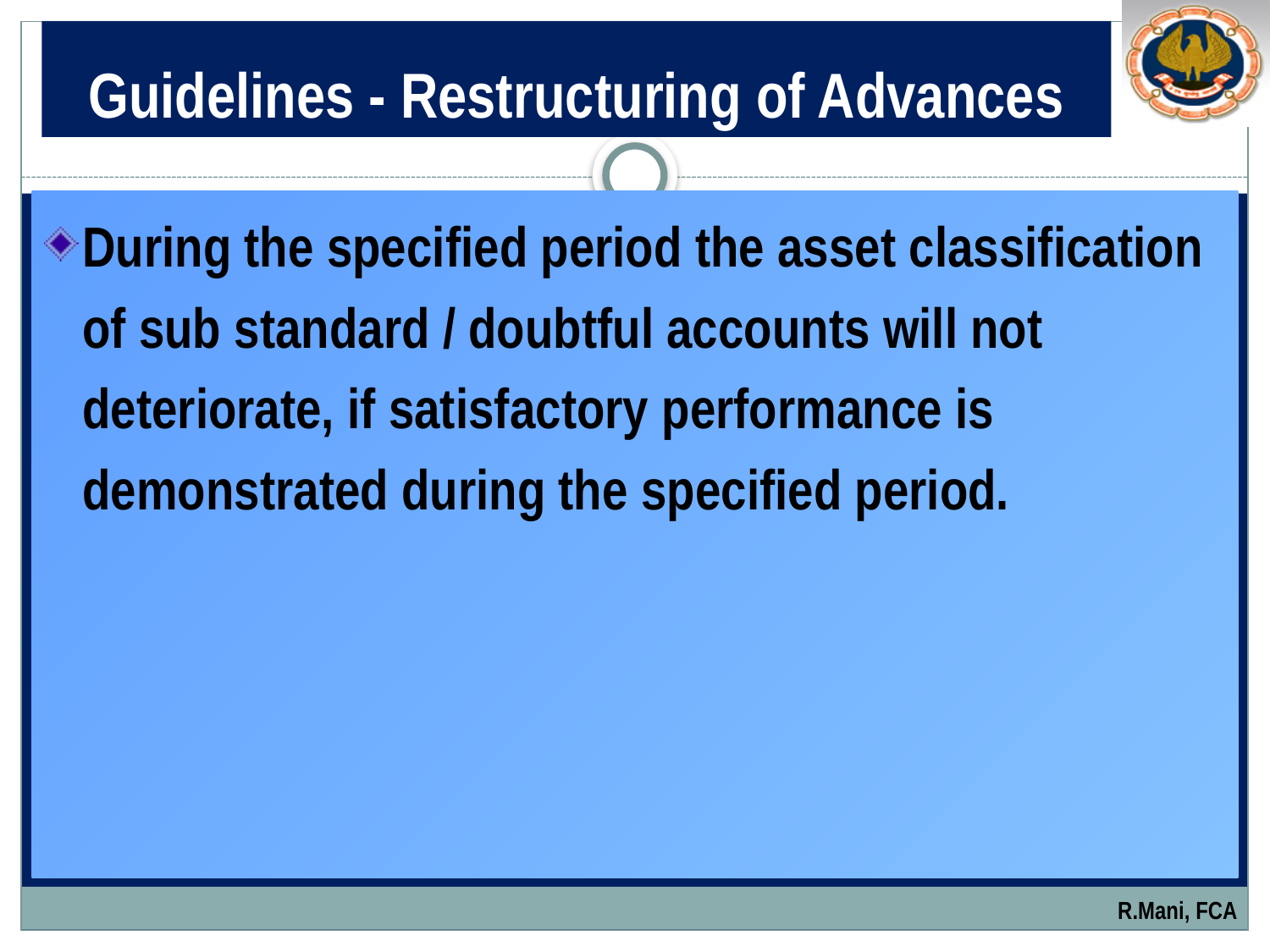

# Guidelines - Restructuring of Advances
During the specified period the asset classification of sub standard / doubtful accounts will not deteriorate, if satisfactory performance is demonstrated during the specified period.